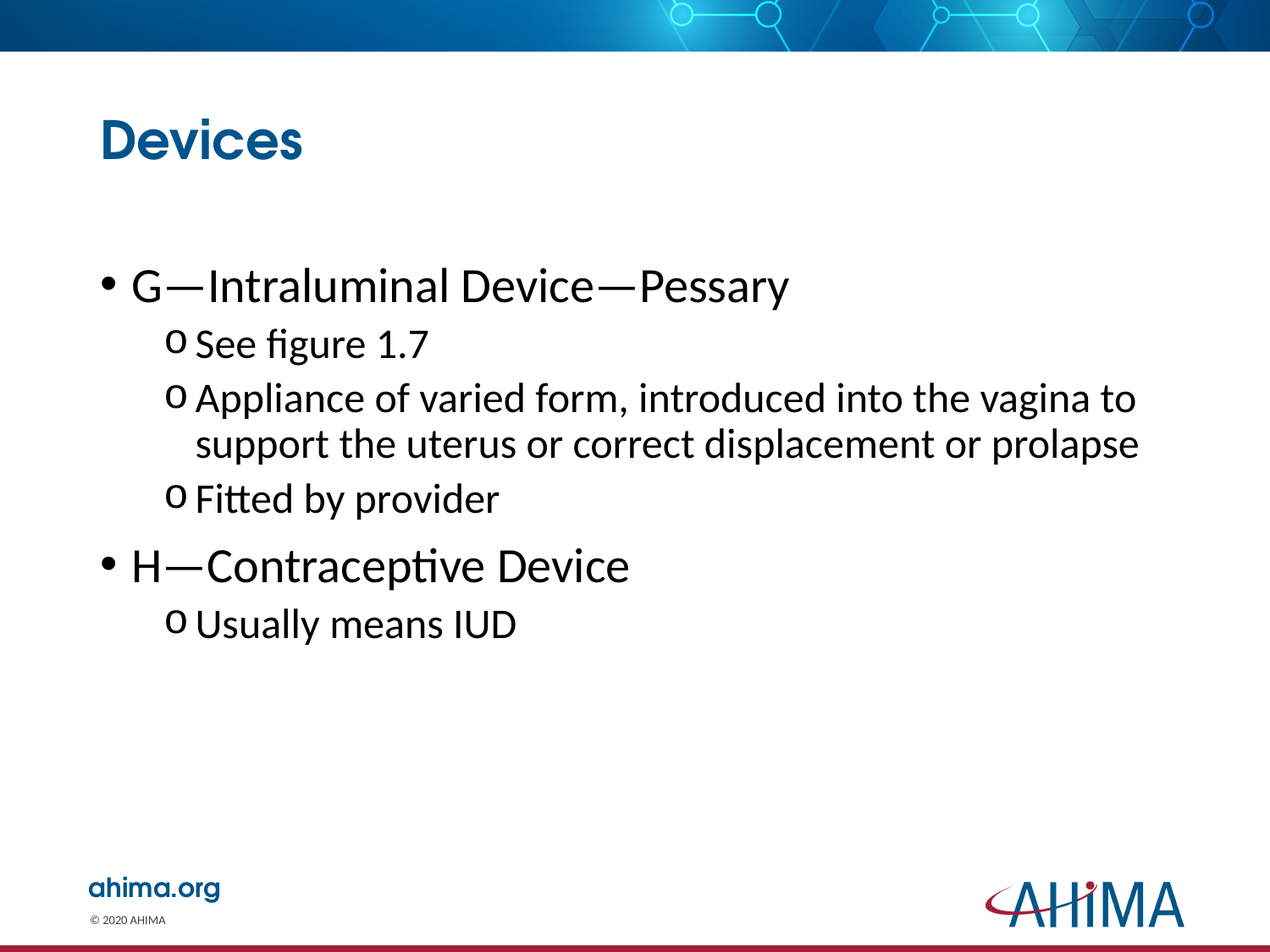

# Devices
G—Intraluminal Device—Pessary
See figure 1.7
Appliance of varied form, introduced into the vagina to support the uterus or correct displacement or prolapse
Fitted by provider
H—Contraceptive Device
Usually means IUD